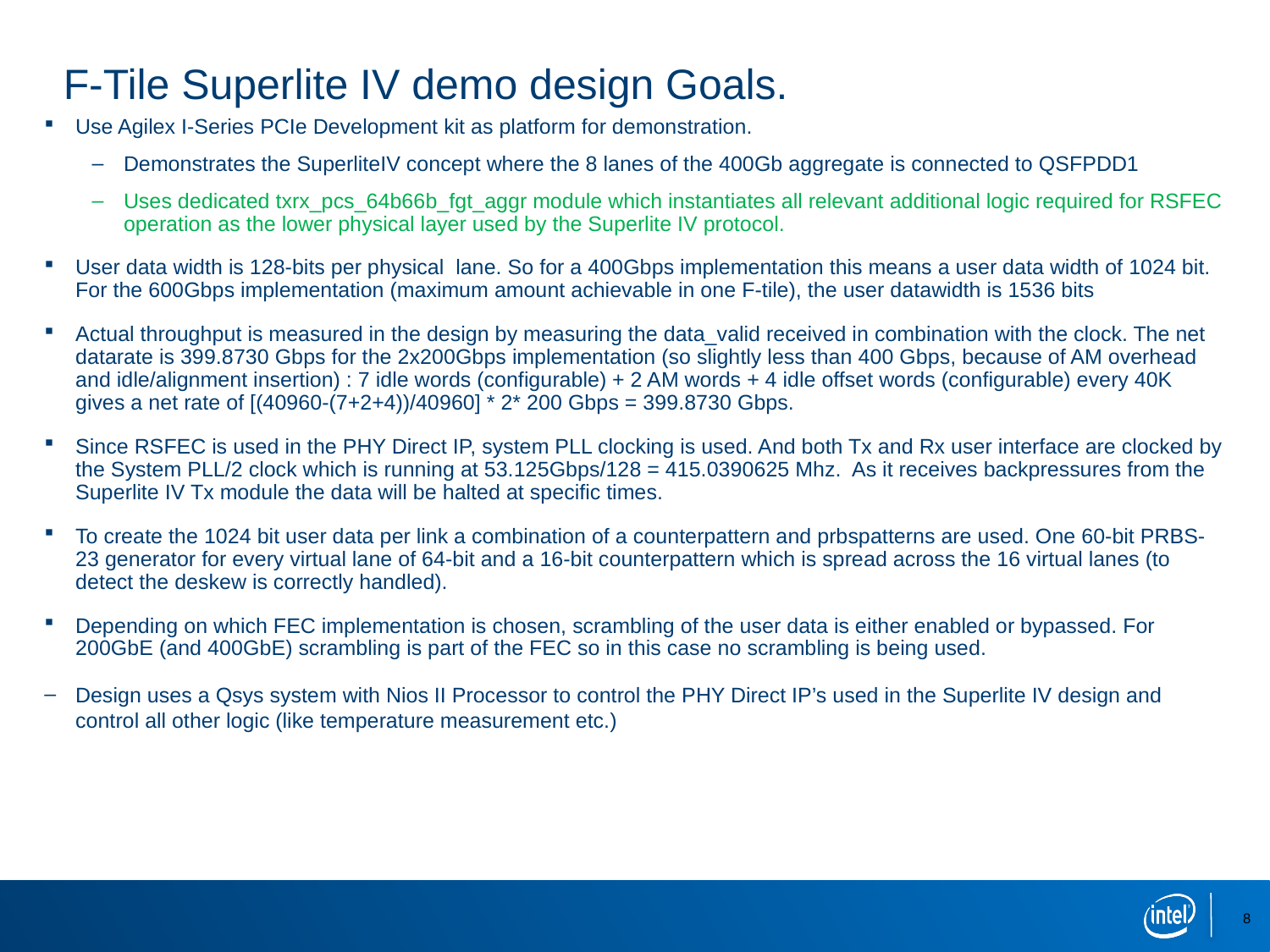

# F-Tile Superlite IV demo design Goals.
Use Agilex I-Series PCIe Development kit as platform for demonstration.
Demonstrates the SuperliteIV concept where the 8 lanes of the 400Gb aggregate is connected to QSFPDD1
Uses dedicated txrx_pcs_64b66b_fgt_aggr module which instantiates all relevant additional logic required for RSFEC operation as the lower physical layer used by the Superlite IV protocol.
User data width is 128-bits per physical  lane. So for a 400Gbps implementation this means a user data width of 1024 bit. For the 600Gbps implementation (maximum amount achievable in one F-tile), the user datawidth is 1536 bits
Actual throughput is measured in the design by measuring the data_valid received in combination with the clock. The net datarate is 399.8730 Gbps for the 2x200Gbps implementation (so slightly less than 400 Gbps, because of AM overhead and idle/alignment insertion) : 7 idle words (configurable) + 2 AM words + 4 idle offset words (configurable) every 40K gives a net rate of [(40960-(7+2+4))/40960] * 2* 200 Gbps = 399.8730 Gbps.
Since RSFEC is used in the PHY Direct IP, system PLL clocking is used. And both Tx and Rx user interface are clocked by the System PLL/2 clock which is running at 53.125Gbps/128 = 415.0390625 Mhz.  As it receives backpressures from the Superlite IV Tx module the data will be halted at specific times.
To create the 1024 bit user data per link a combination of a counterpattern and prbspatterns are used. One 60-bit PRBS-23 generator for every virtual lane of 64-bit and a 16-bit counterpattern which is spread across the 16 virtual lanes (to detect the deskew is correctly handled).
Depending on which FEC implementation is chosen, scrambling of the user data is either enabled or bypassed. For 200GbE (and 400GbE) scrambling is part of the FEC so in this case no scrambling is being used.
Design uses a Qsys system with Nios II Processor to control the PHY Direct IP’s used in the Superlite IV design and control all other logic (like temperature measurement etc.)

8